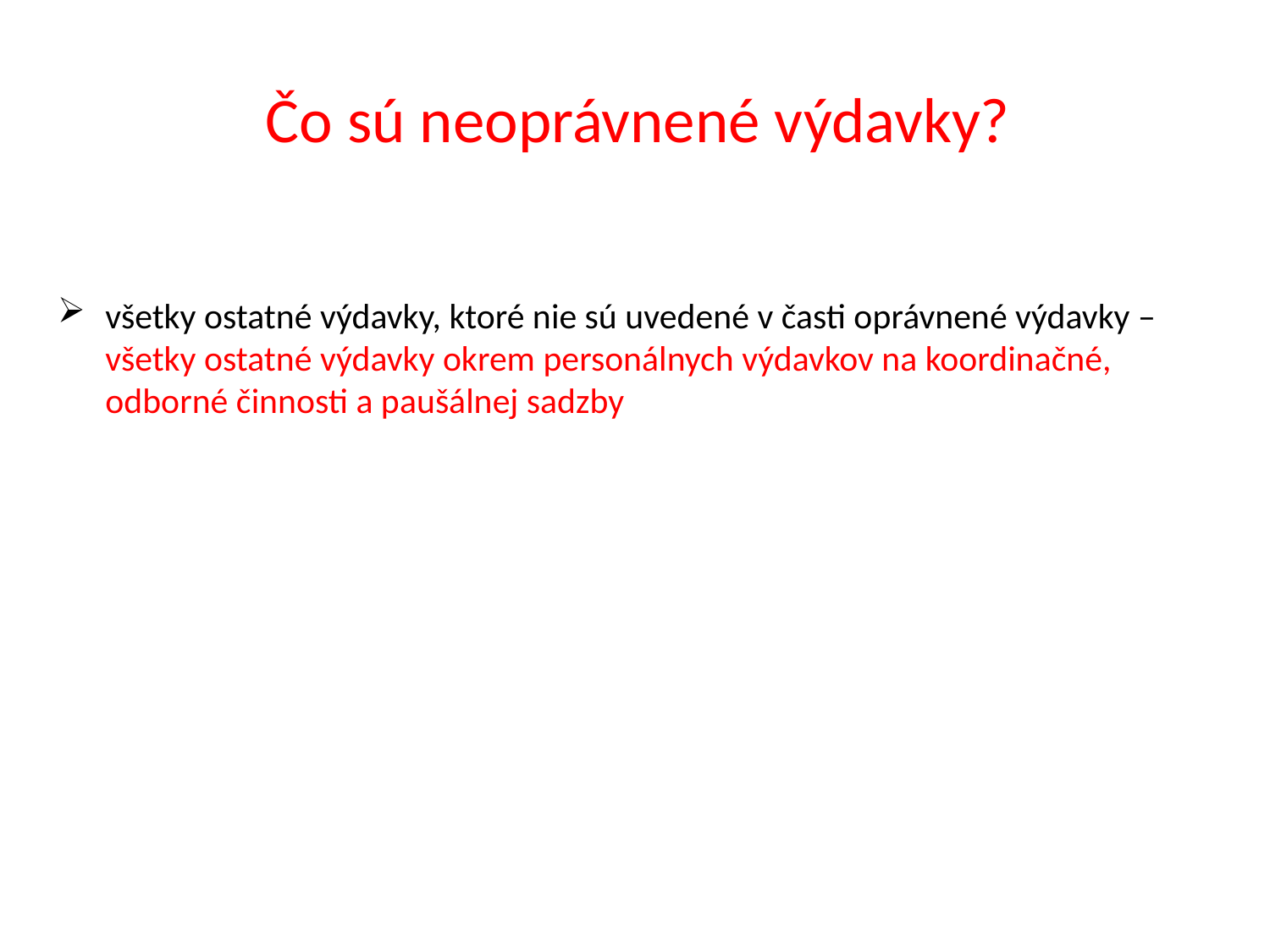

# Čo sú neoprávnené výdavky?

všetky ostatné výdavky, ktoré nie sú uvedené v časti oprávnené výdavky – všetky ostatné výdavky okrem personálnych výdavkov na koordinačné, odborné činnosti a paušálnej sadzby